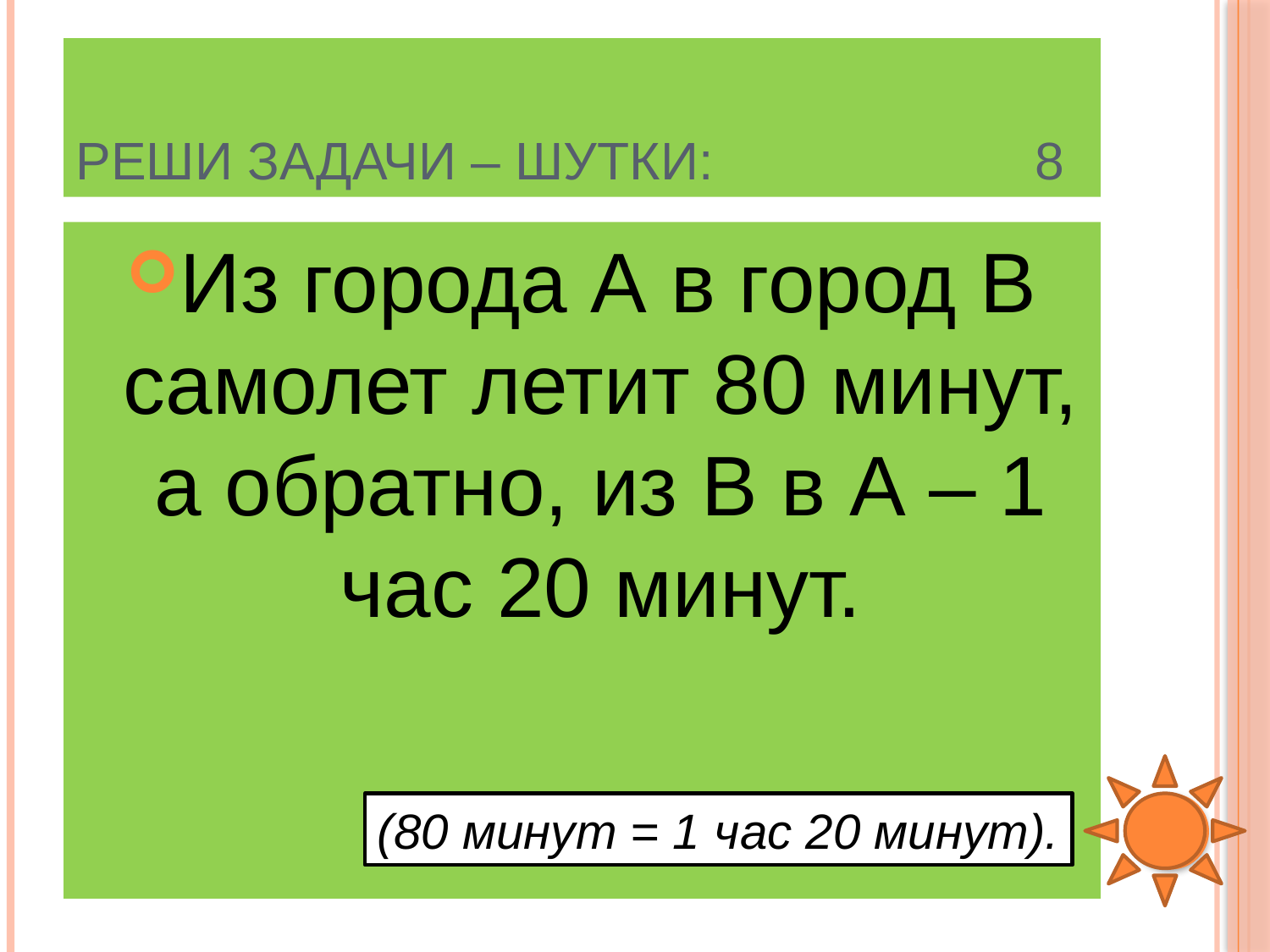

# Реши задачи – шутки:                      8
Из города А в город В самолет летит 80 минут, а обратно, из В в А – 1 час 20 минут.

(80 минут = 1 час 20 минут).